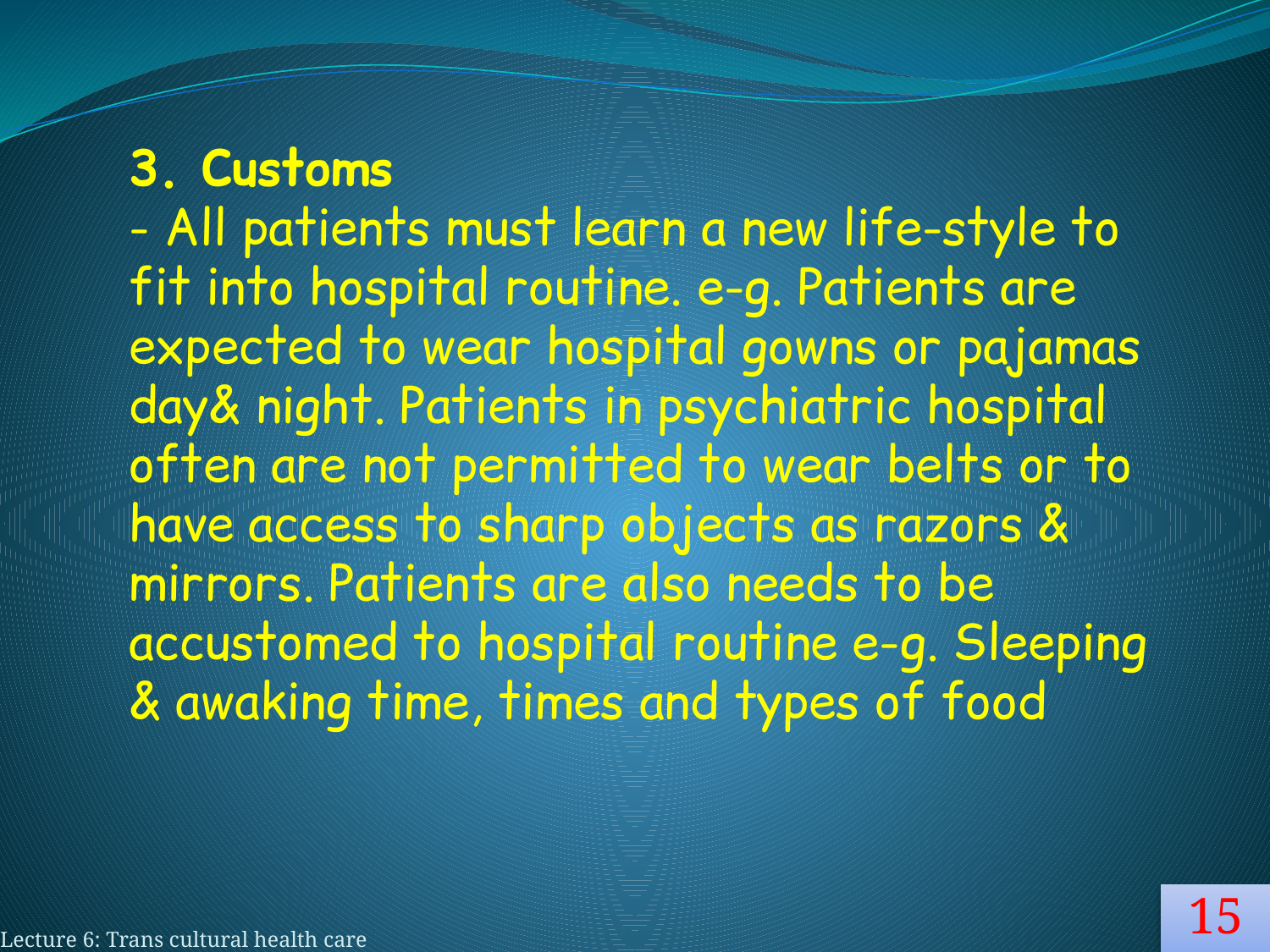

3. Customs
- All patients must learn a new life-style to fit into hospital routine. e-g. Patients are expected to wear hospital gowns or pajamas day& night. Patients in psychiatric hospital often are not permitted to wear belts or to have access to sharp objects as razors & mirrors. Patients are also needs to be accustomed to hospital routine e-g. Sleeping & awaking time, times and types of food
#
15
Lecture 6: Trans cultural health care